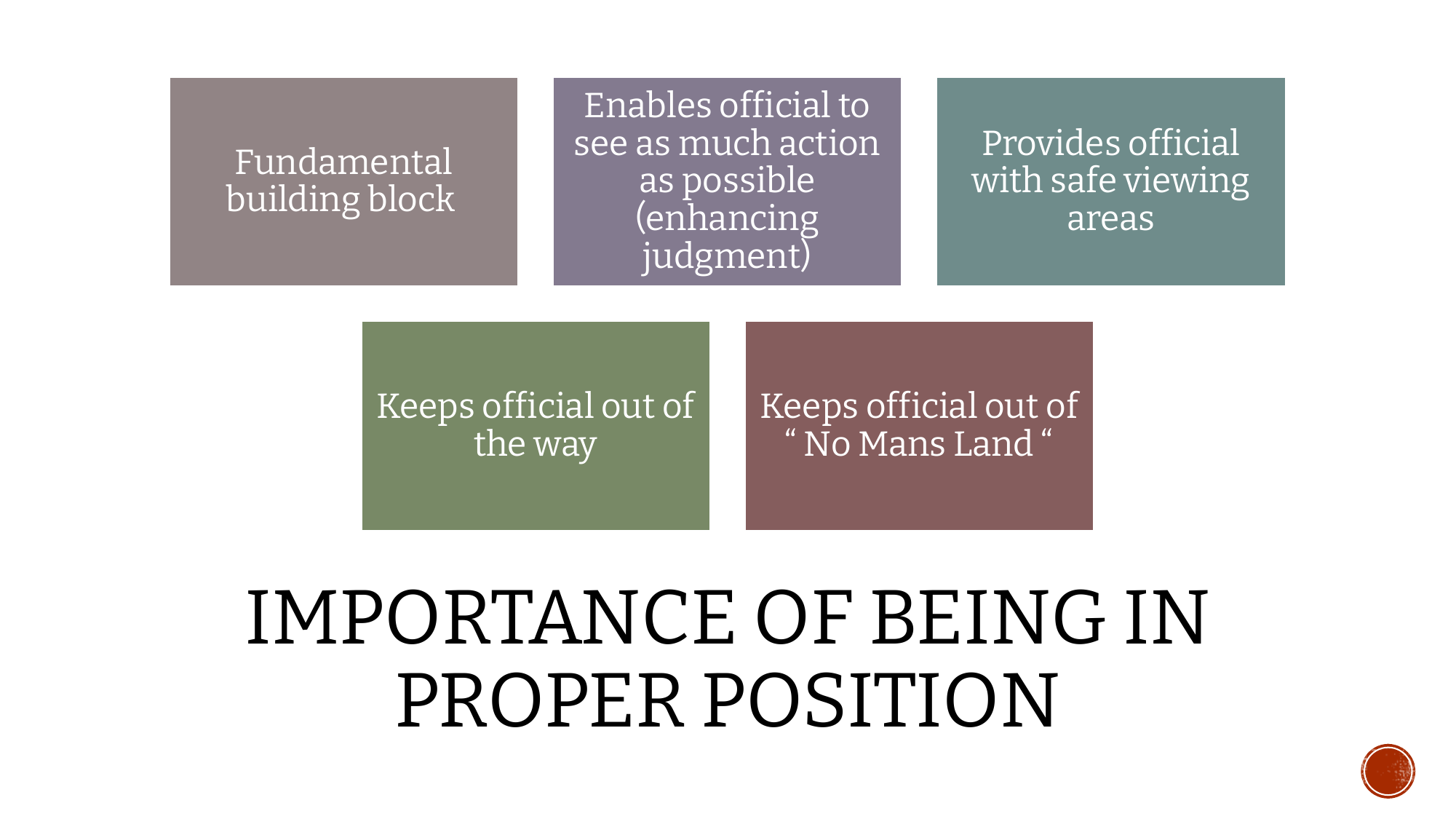

Fundamental building block
Enables official to see as much action as possible (enhancing judgment)
Provides official with safe viewing areas
Keeps official out of the way
Keeps official out of “ No Mans Land “
# Importance of Being in Proper Position